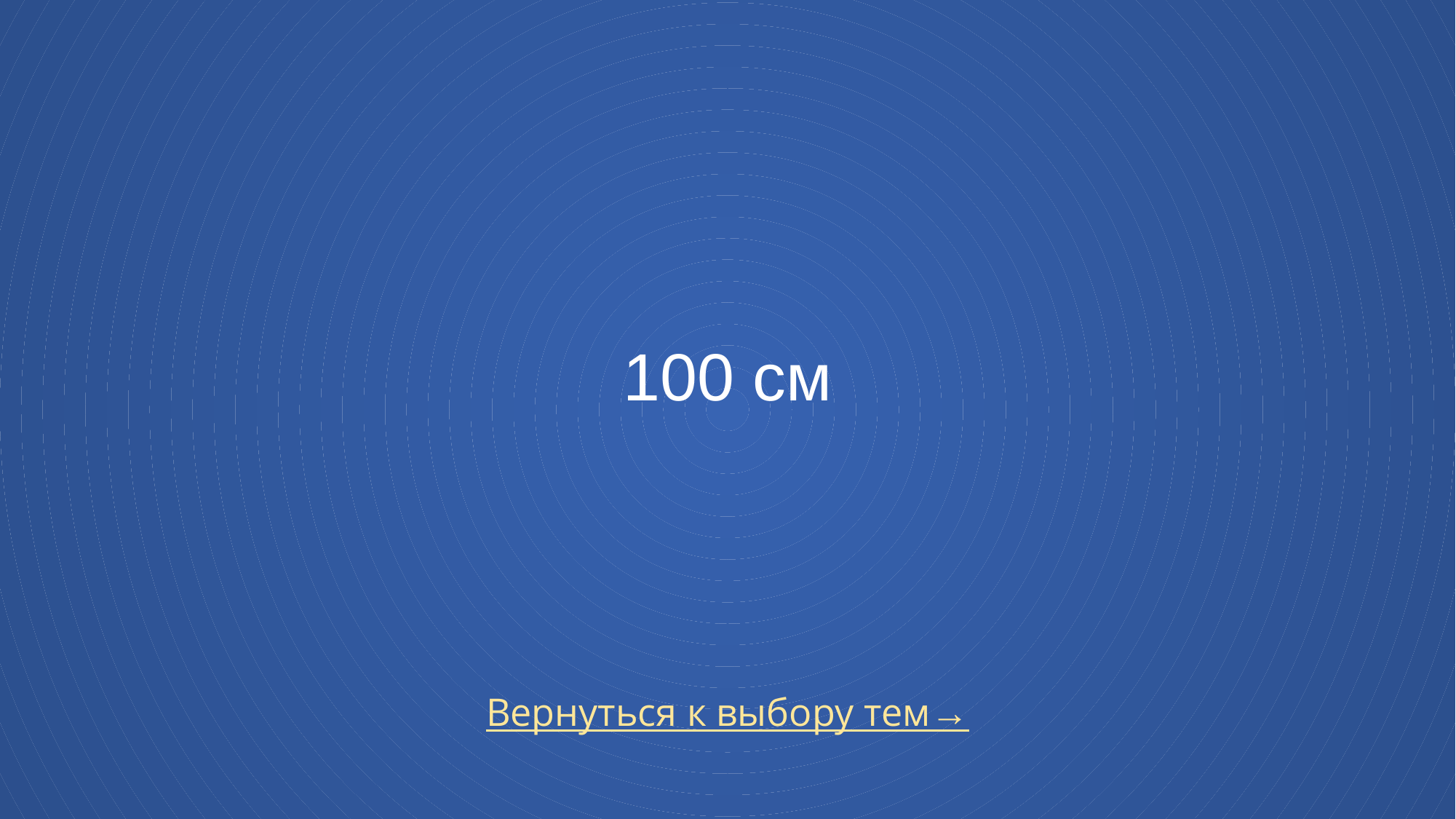

# 100 см
Вернуться к выбору тем→